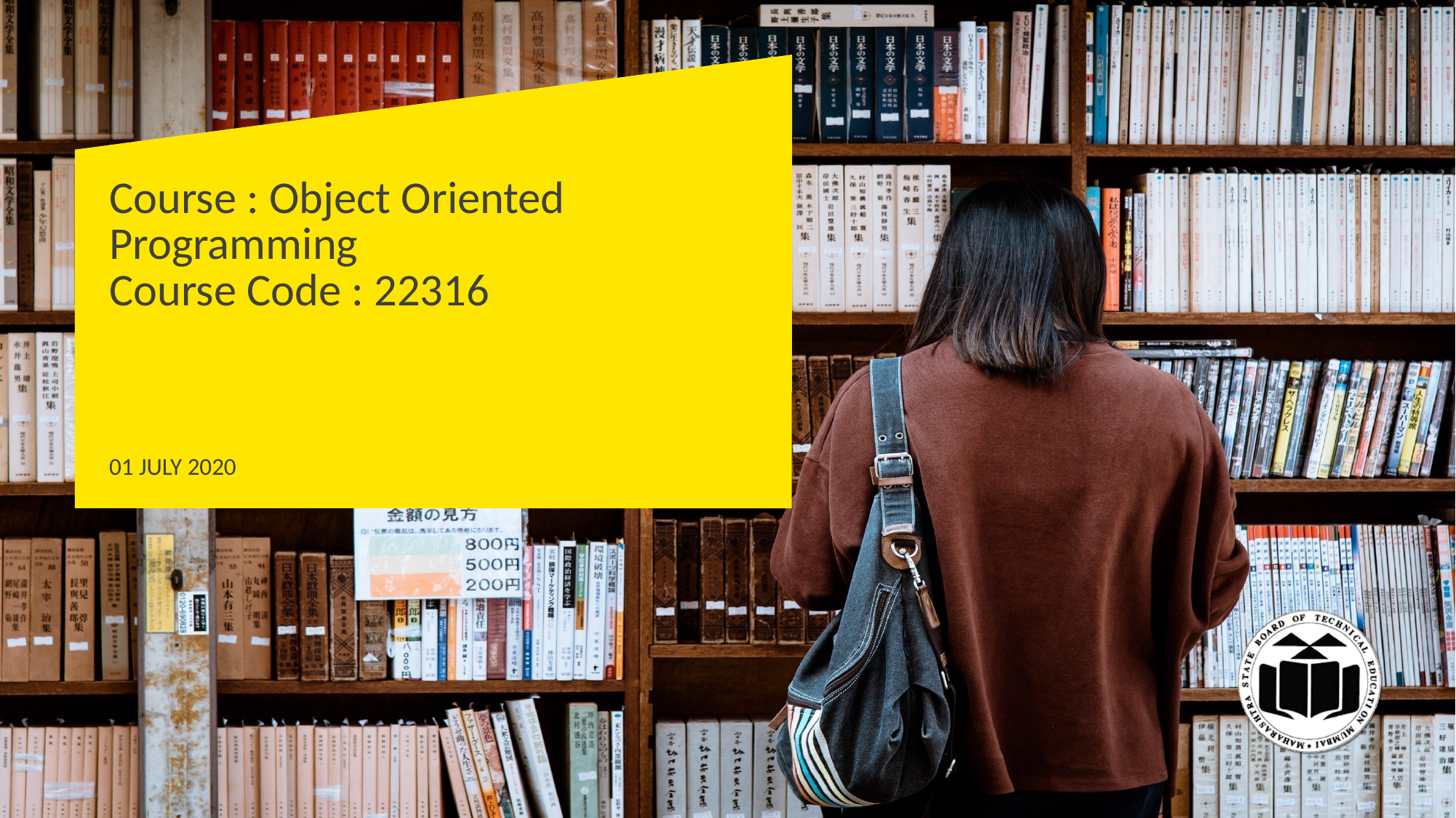

# Course : Object Oriented Programming Course Code : 22316
01 JULY 2020